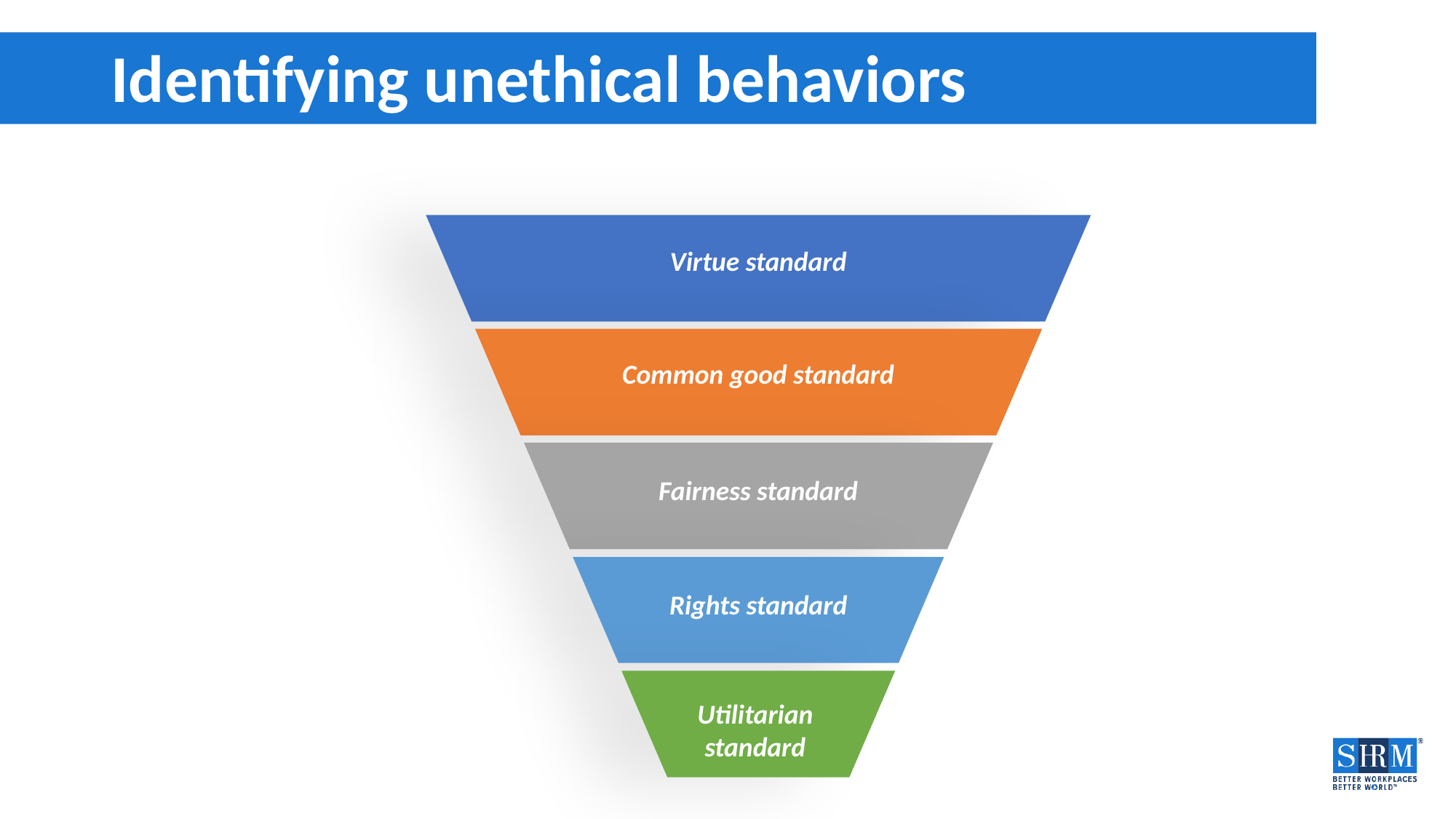

# Identifying unethical behaviors

Virtue standard

Common good standard

Fairness standard

Rights standard

Utilitarian
standard